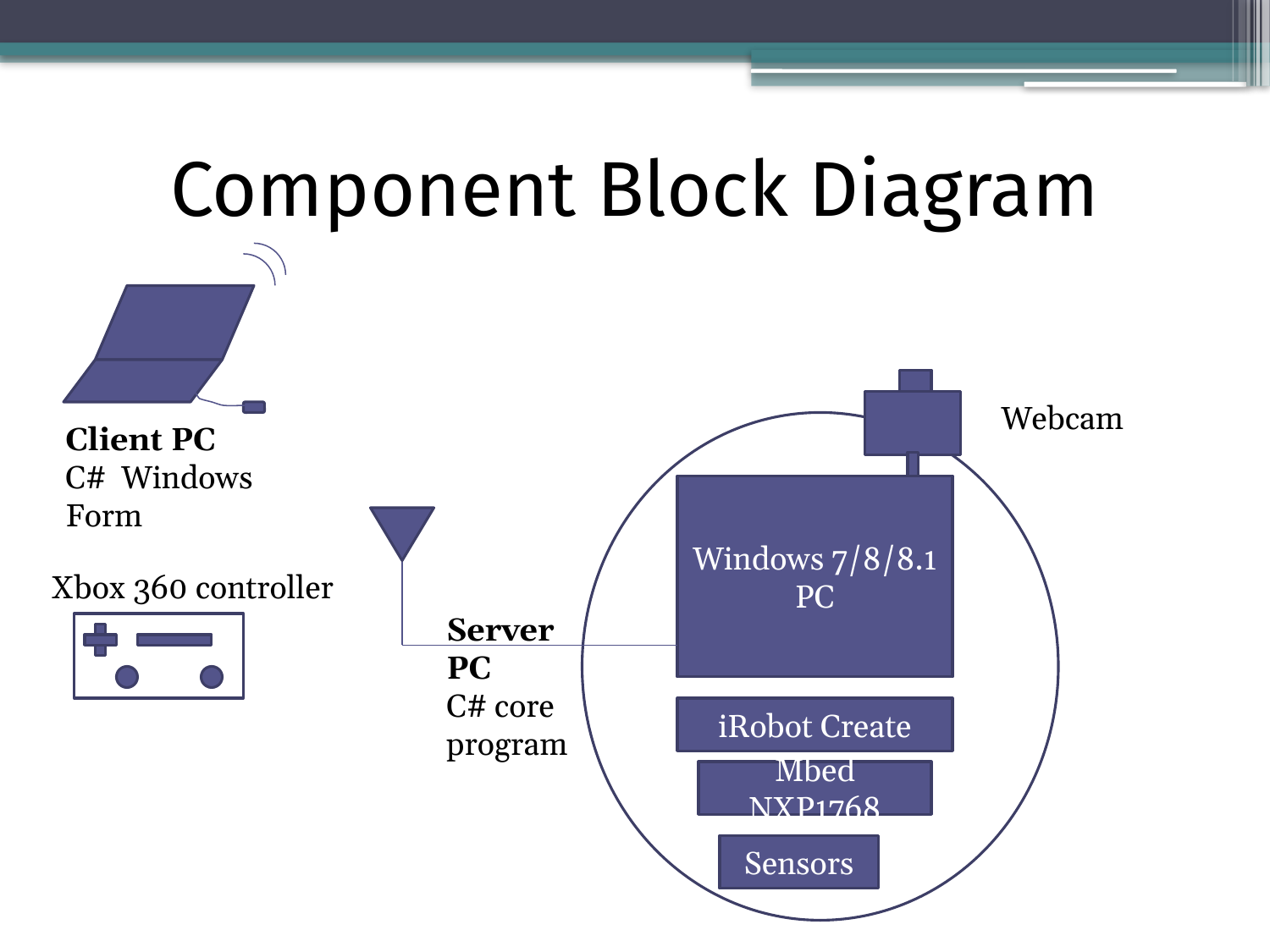

Component Block Diagram

Webcam

Client PC
C#  Windows Form

Windows 7/8/8.1 PC

Xbox 360 controller
Server PC
C# core program

iRobot Create
Mbed NXP1768
Sensors